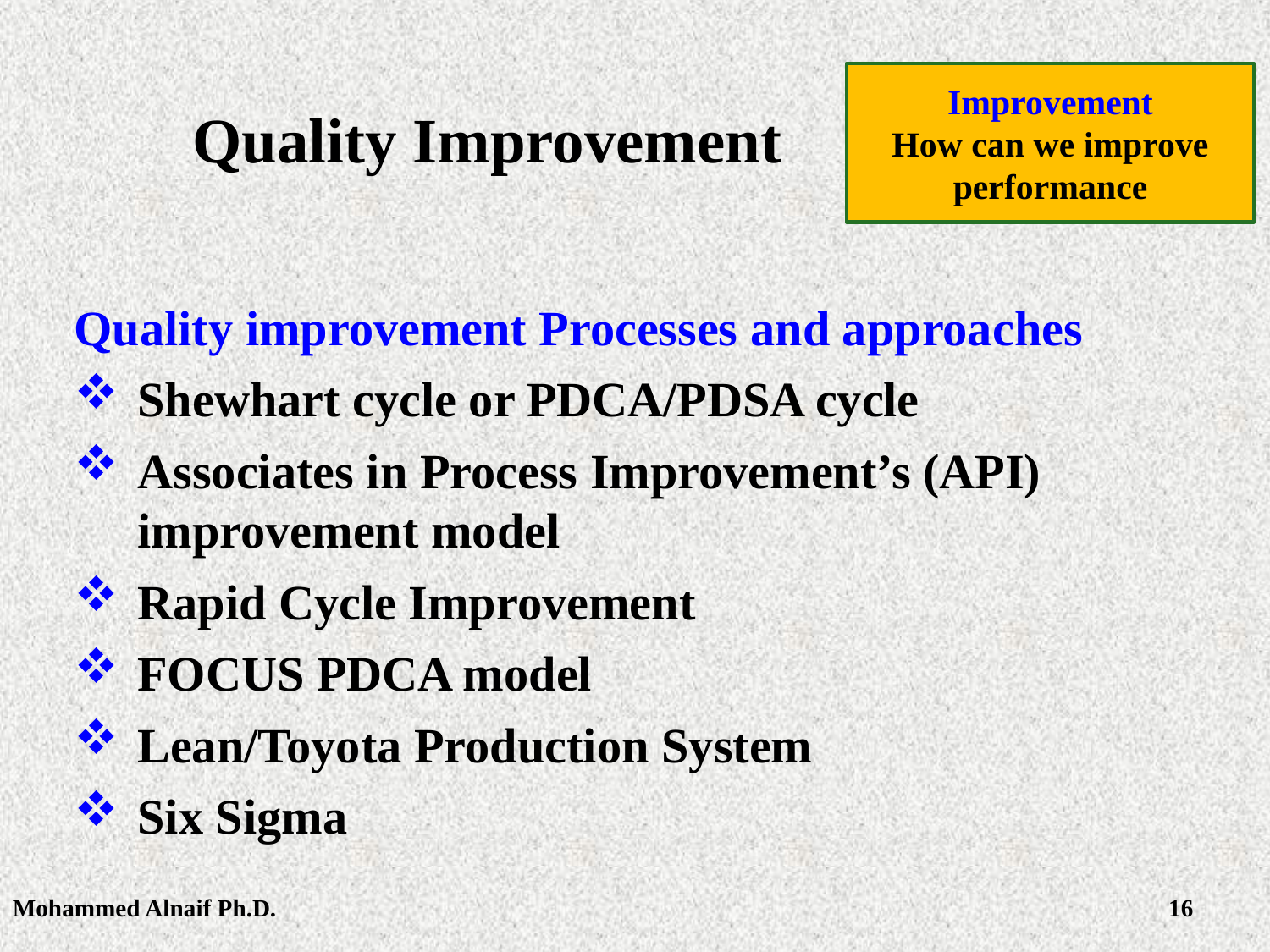

Improvement
How can we improve performance
# Quality Improvement
Quality improvement Processes and approaches
Shewhart cycle or PDCA/PDSA cycle
Associates in Process Improvement’s (API) improvement model
Rapid Cycle Improvement
FOCUS PDCA model
Lean/Toyota Production System
Six Sigma
Mohammed Alnaif Ph.D.
16